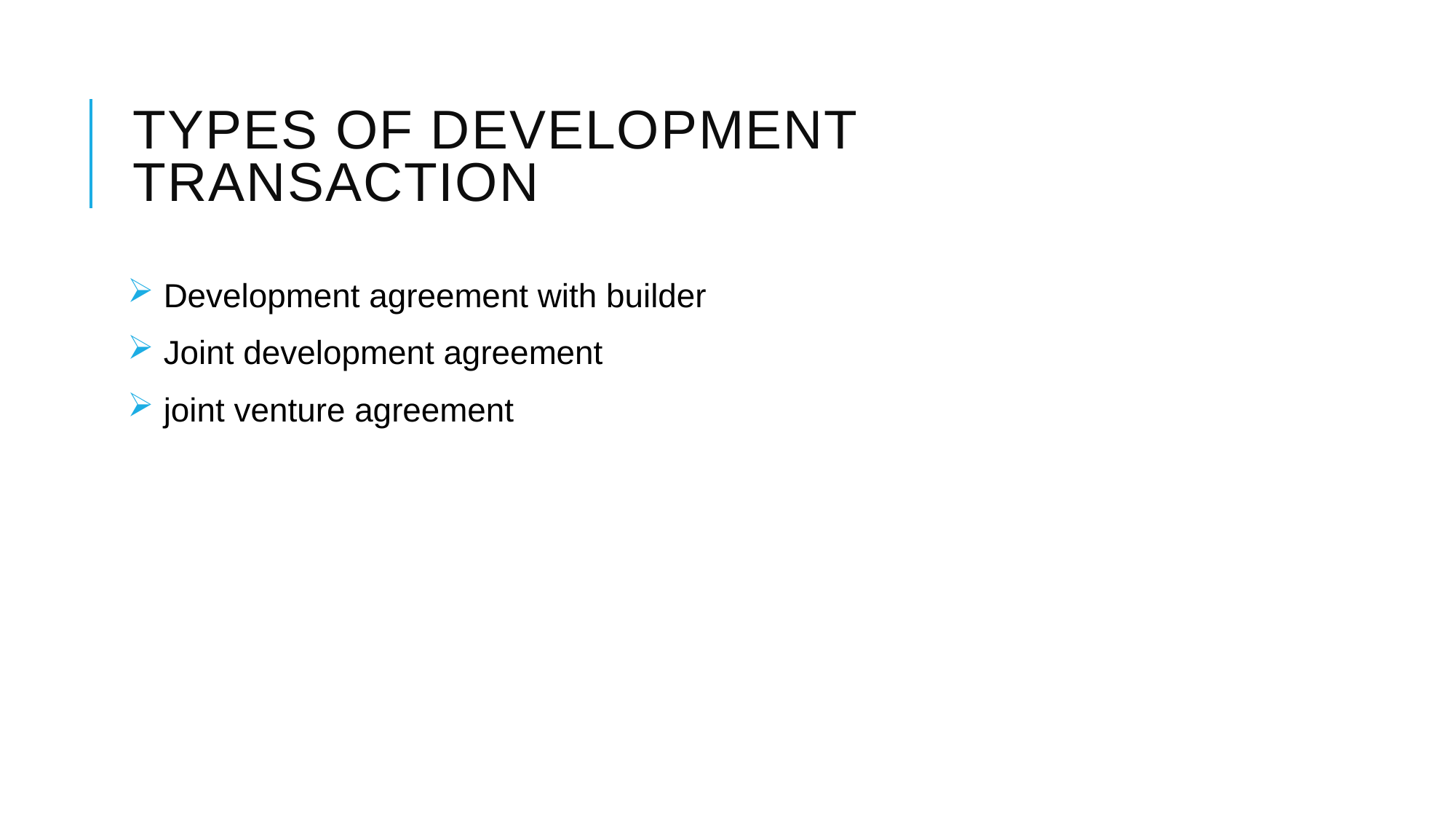

# Types of development transaction
 Development agreement with builder
 Joint development agreement
 joint venture agreement